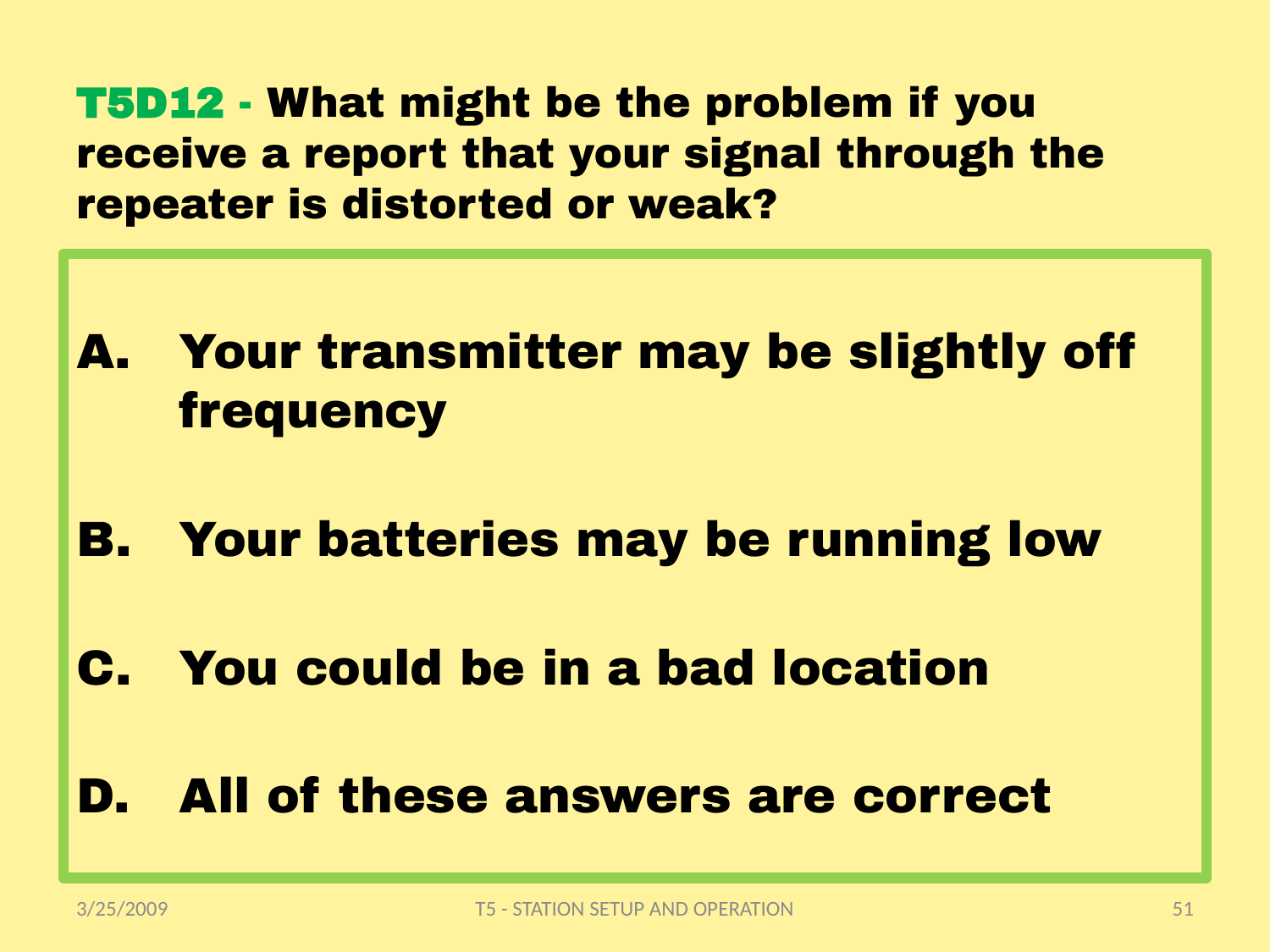

# T5D12 - What might be the problem if you receive a report that your signal through the repeater is distorted or weak?

Your transmitter may be slightly off frequency
Your batteries may be running low
You could be in a bad location
All of these answers are correct

3/25/2009
T5 - STATION SETUP AND OPERATION
51